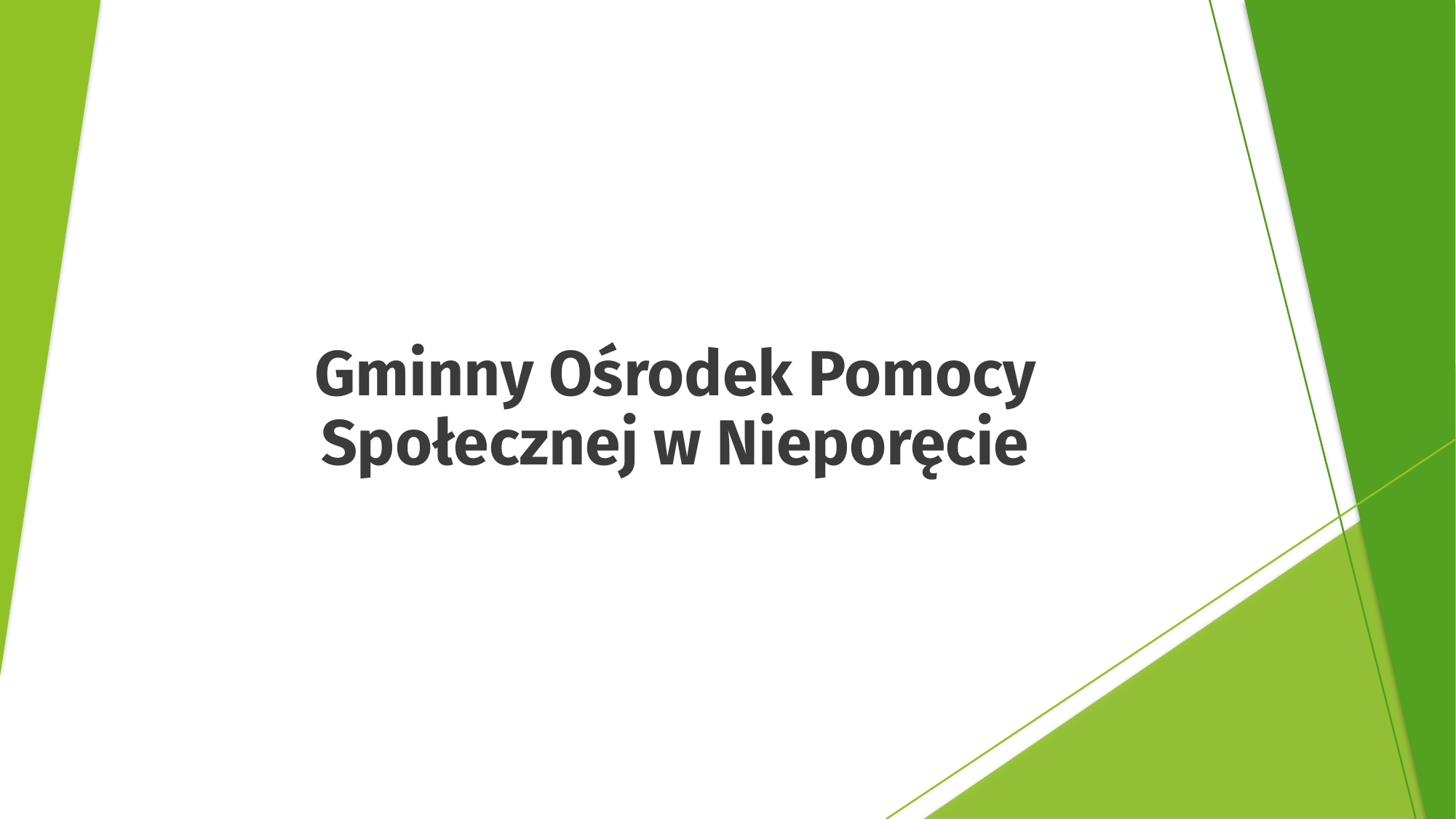

# Gminny Ośrodek Pomocy Społecznej w Nieporęcie